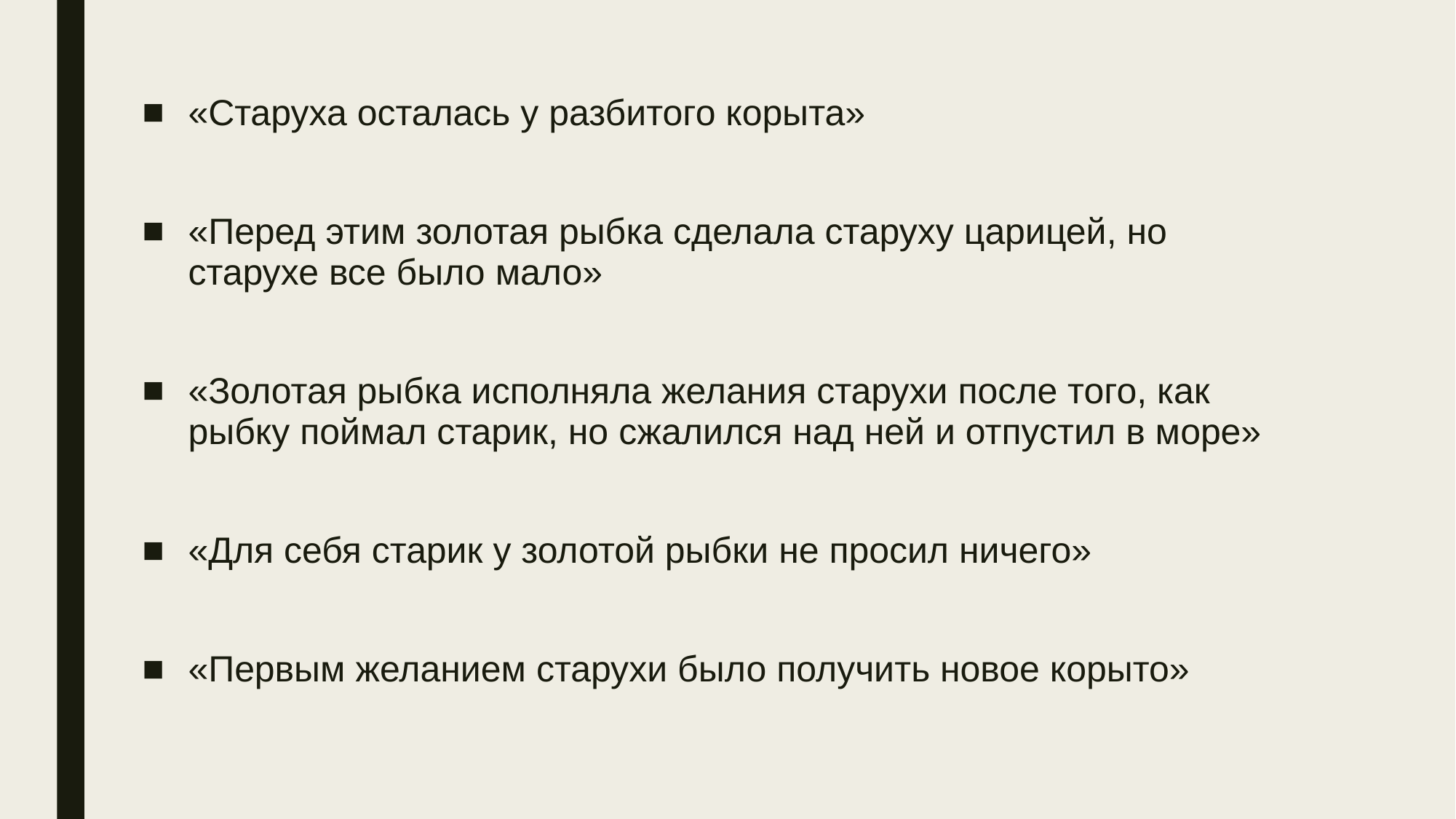

«Старуха осталась у разбитого корыта»

«Перед этим золотая рыбка сделала старуху царицей, но старухе все было мало»

«Золотая рыбка исполняла желания старухи после того, как рыбку поймал старик, но сжалился над ней и отпустил в море»

«Для себя старик у золотой рыбки не просил ничего»

«Первым желанием старухи было получить новое корыто»